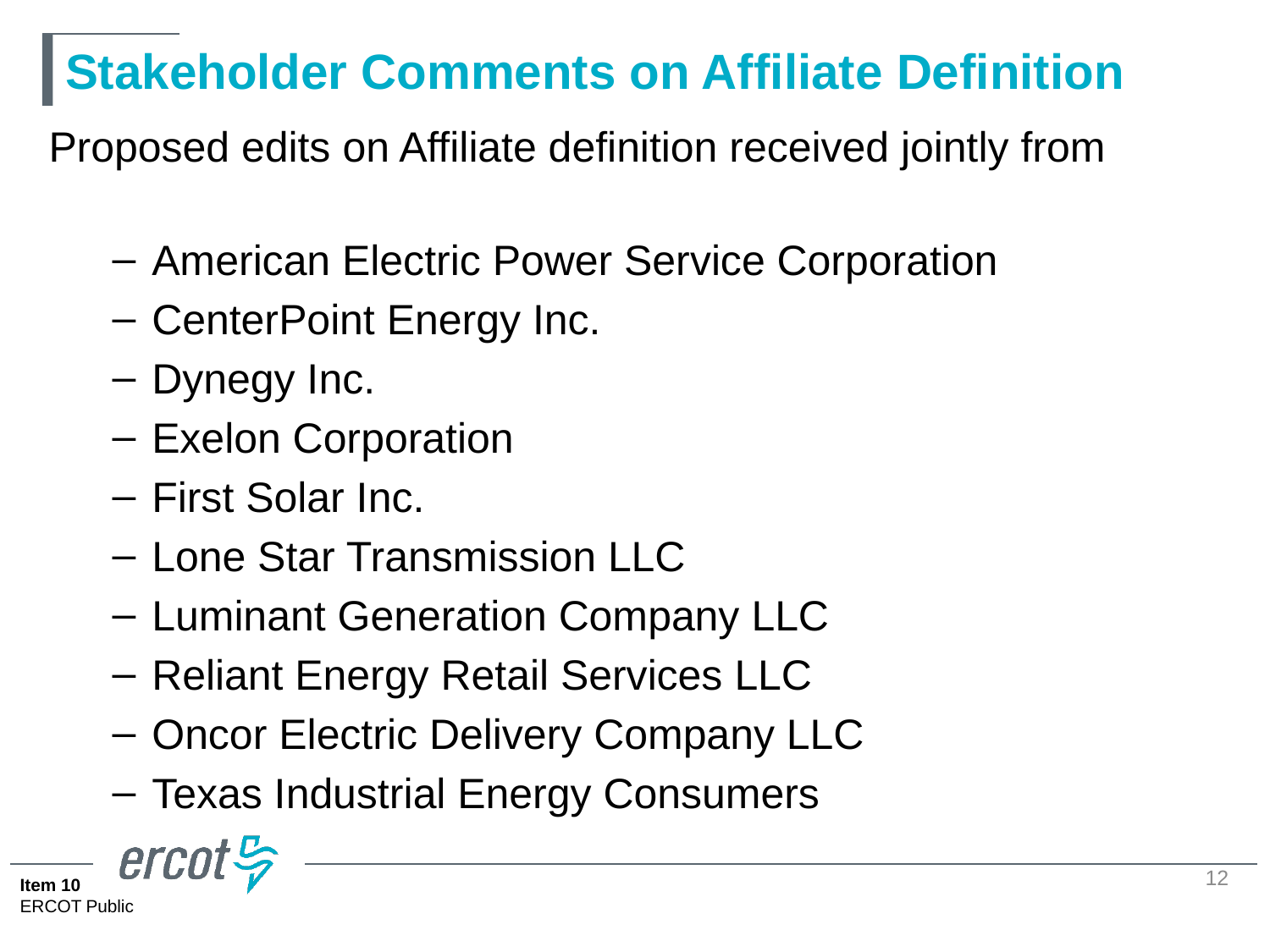

# Stakeholder Comments on Affiliate Definition
Proposed edits on Affiliate definition received jointly from

American Electric Power Service Corporation
CenterPoint Energy Inc.
Dynegy Inc.
Exelon Corporation
First Solar Inc.
Lone Star Transmission LLC
Luminant Generation Company LLC
Reliant Energy Retail Services LLC
Oncor Electric Delivery Company LLC
Texas Industrial Energy Consumers
12